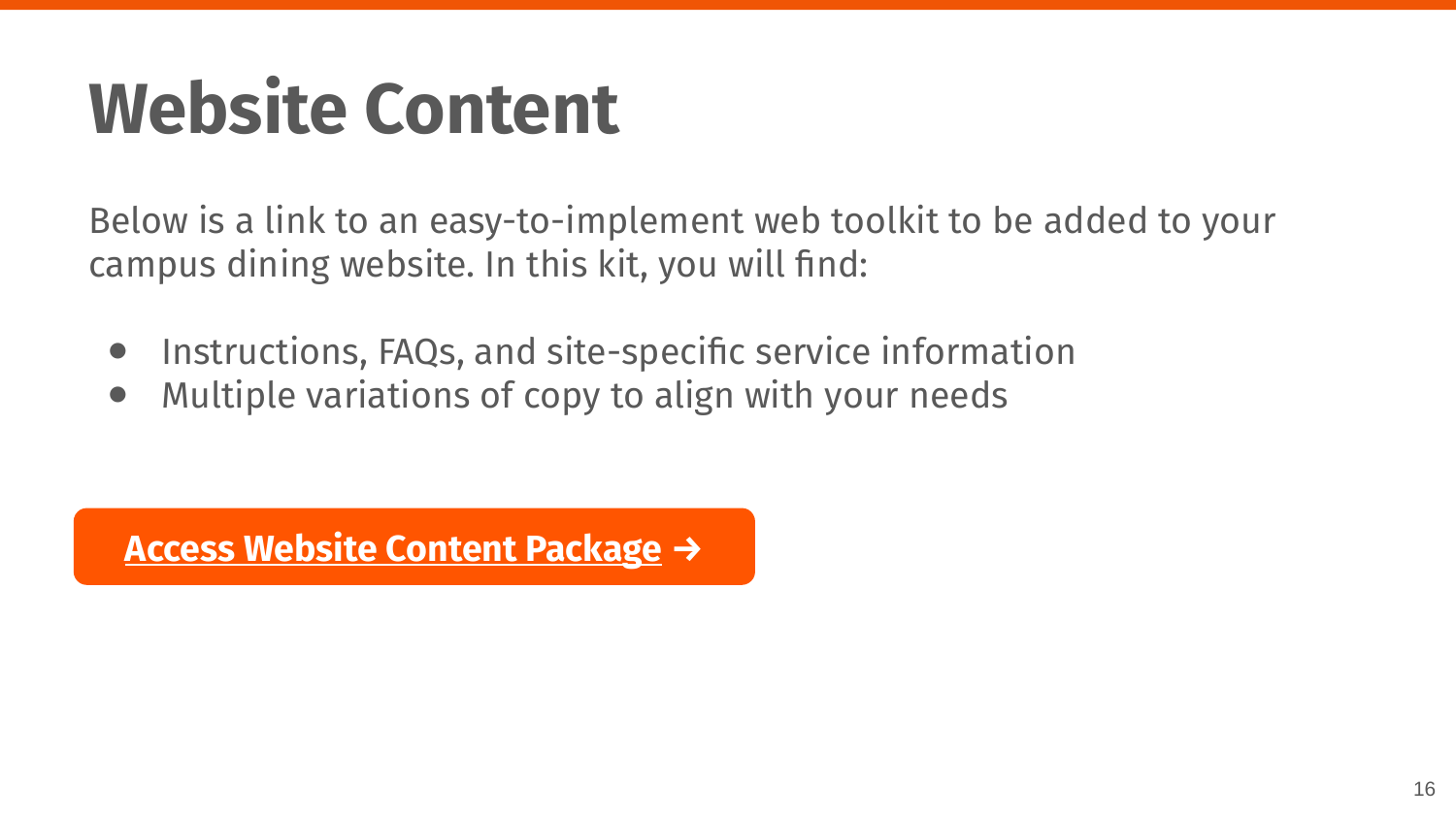

Website Content
Below is a link to an easy-to-implement web toolkit to be added to your campus dining website. In this kit, you will find:

Instructions, FAQs, and site-specific service information
Multiple variations of copy to align with your needs

Access Website Content Package →
16